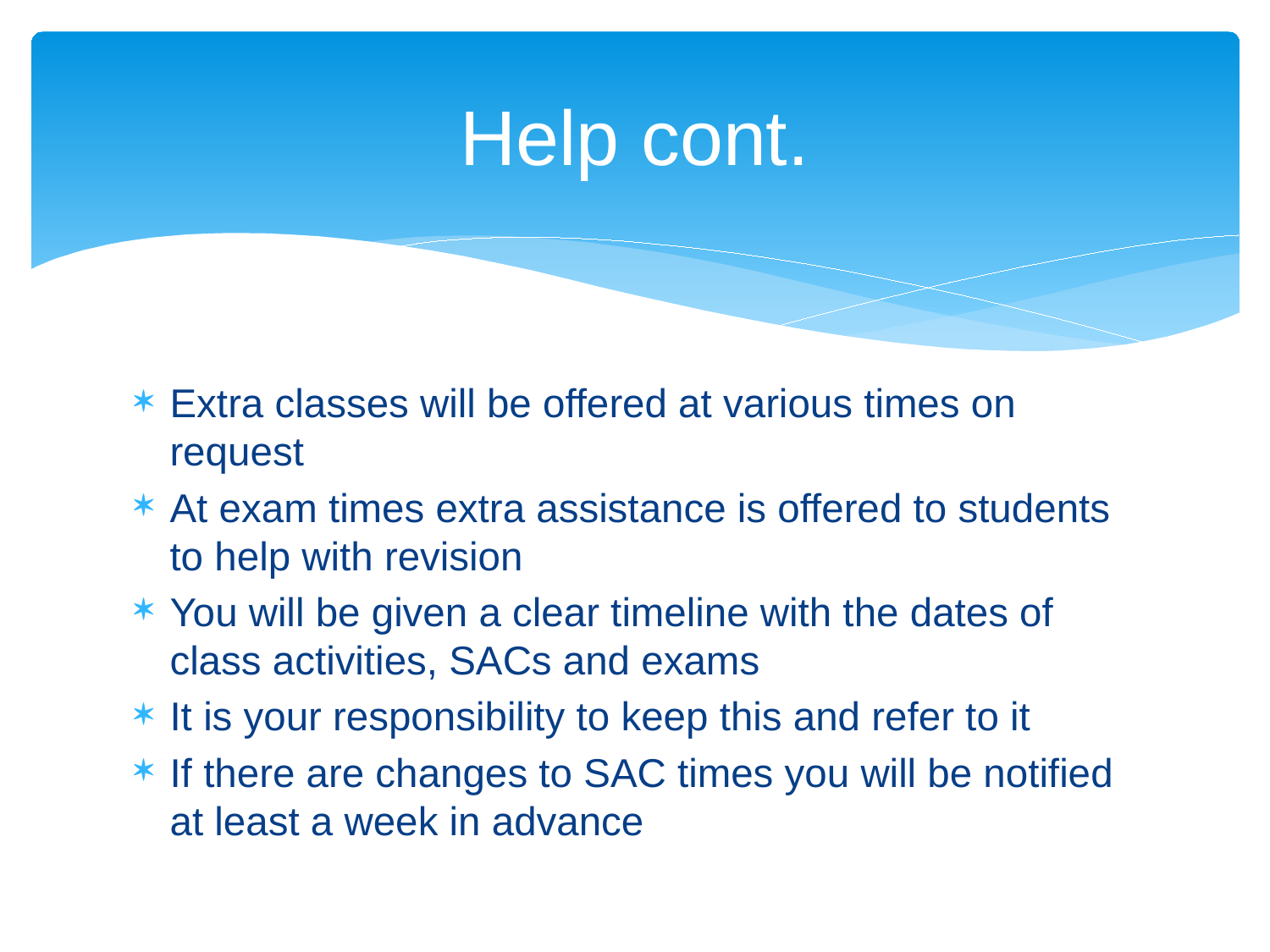

# Help cont.
Extra classes will be offered at various times on request
At exam times extra assistance is offered to students to help with revision
You will be given a clear timeline with the dates of class activities, SACs and exams
It is your responsibility to keep this and refer to it
If there are changes to SAC times you will be notified at least a week in advance